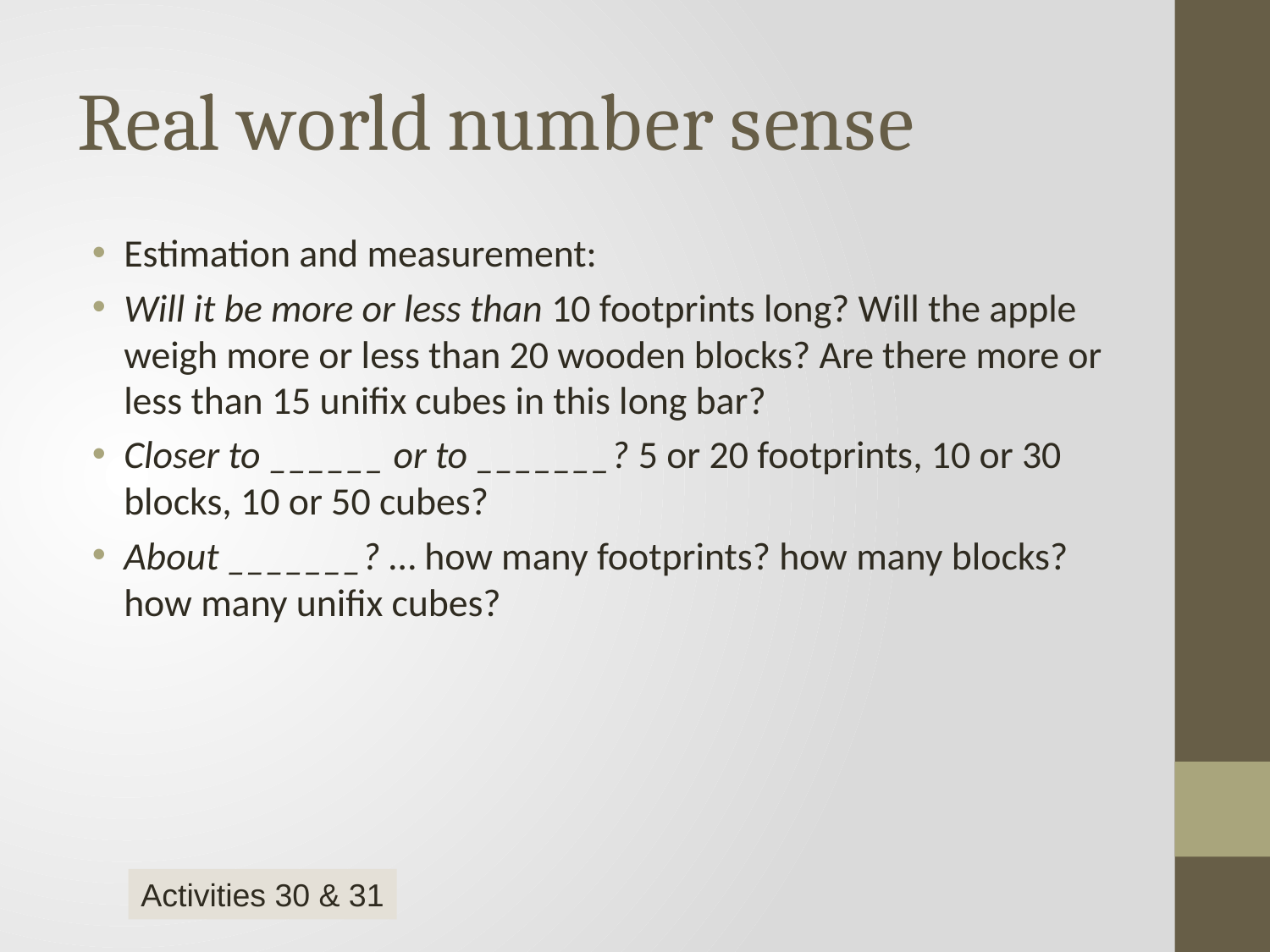

# Real world number sense
Estimation and measurement:
Will it be more or less than 10 footprints long? Will the apple weigh more or less than 20 wooden blocks? Are there more or less than 15 unifix cubes in this long bar?
Closer to ______ or to _______? 5 or 20 footprints, 10 or 30 blocks, 10 or 50 cubes?
About _______? … how many footprints? how many blocks? how many unifix cubes?

Activities 30 & 31